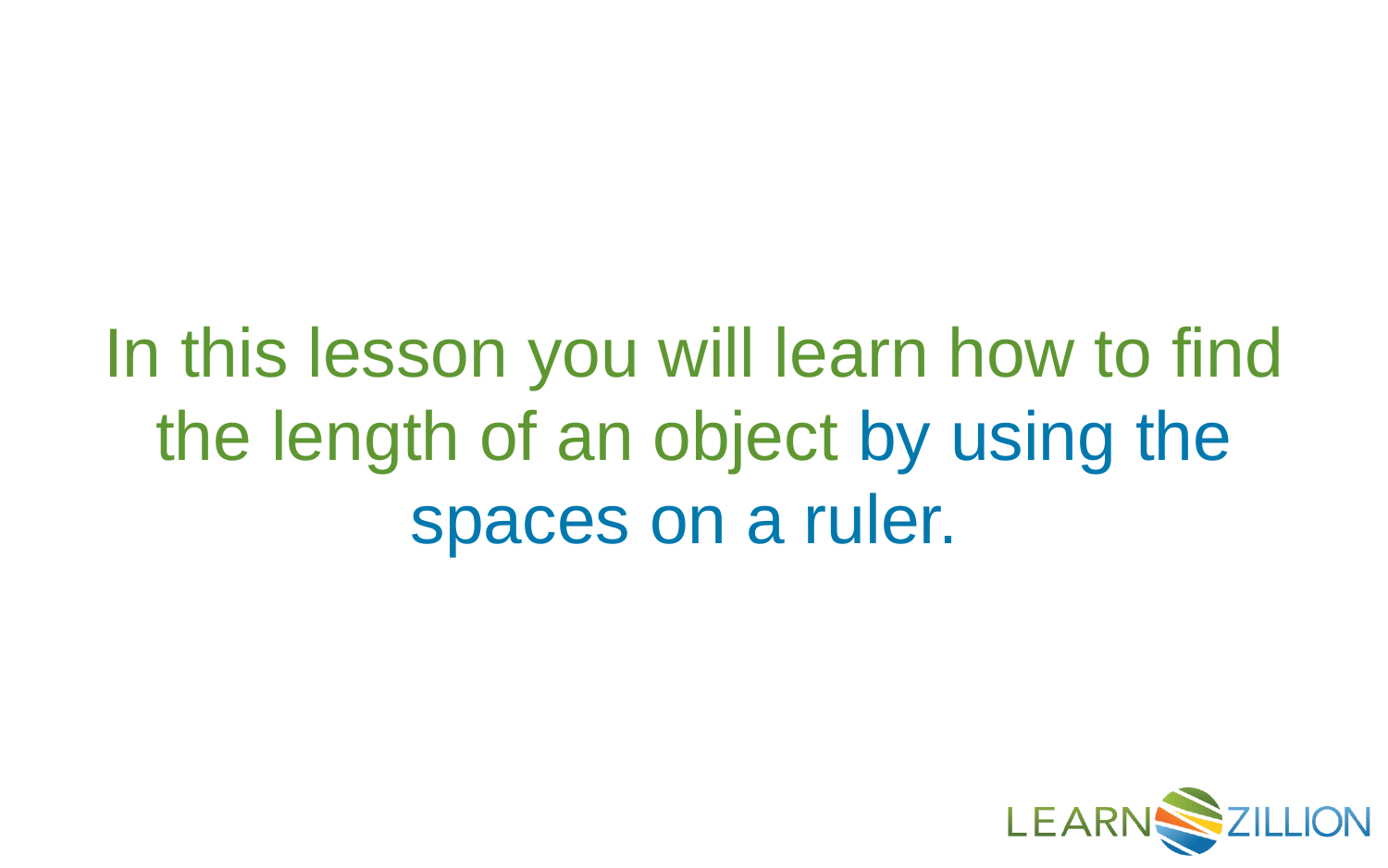

In this lesson you will learn how to find the length of an object by using the spaces on a ruler.